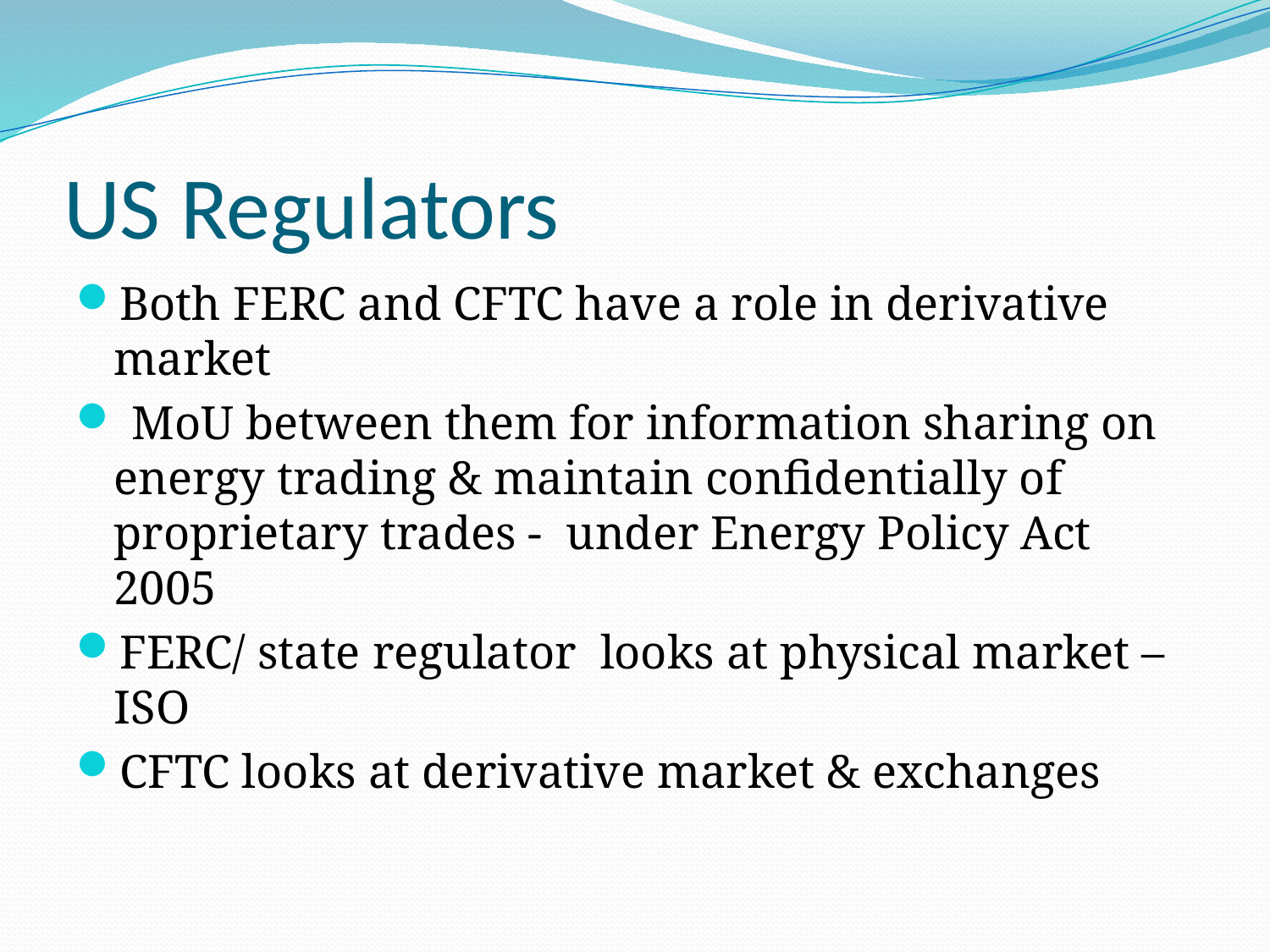

# US Regulators
Both FERC and CFTC have a role in derivative market
 MoU between them for information sharing on energy trading & maintain confidentially of proprietary trades -  under Energy Policy Act 2005
FERC/ state regulator  looks at physical market – ISO
CFTC looks at derivative market & exchanges